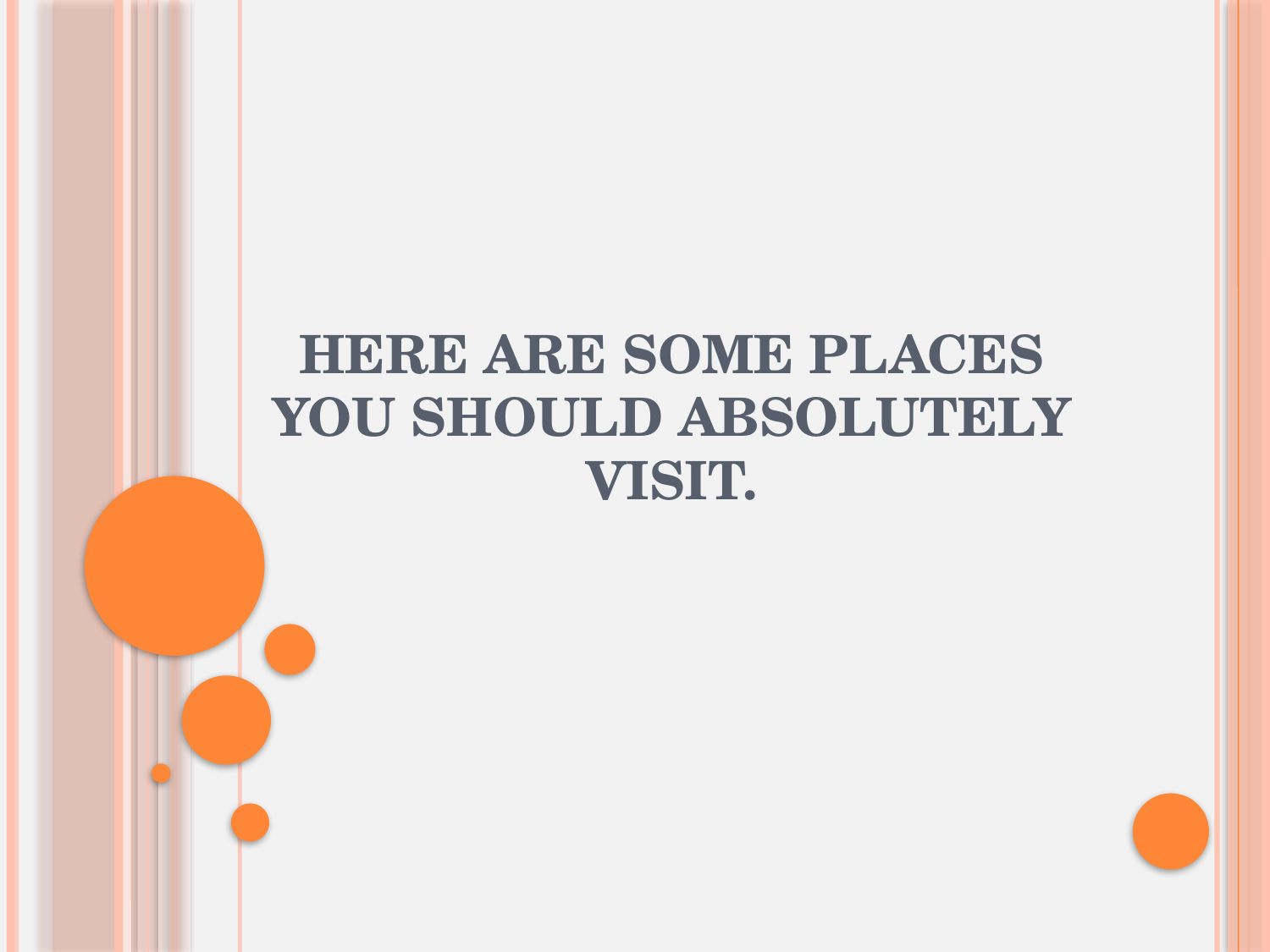

# HERE ARE SOME PLACES YOU SHOULD ABSOLUTELY VISIT.